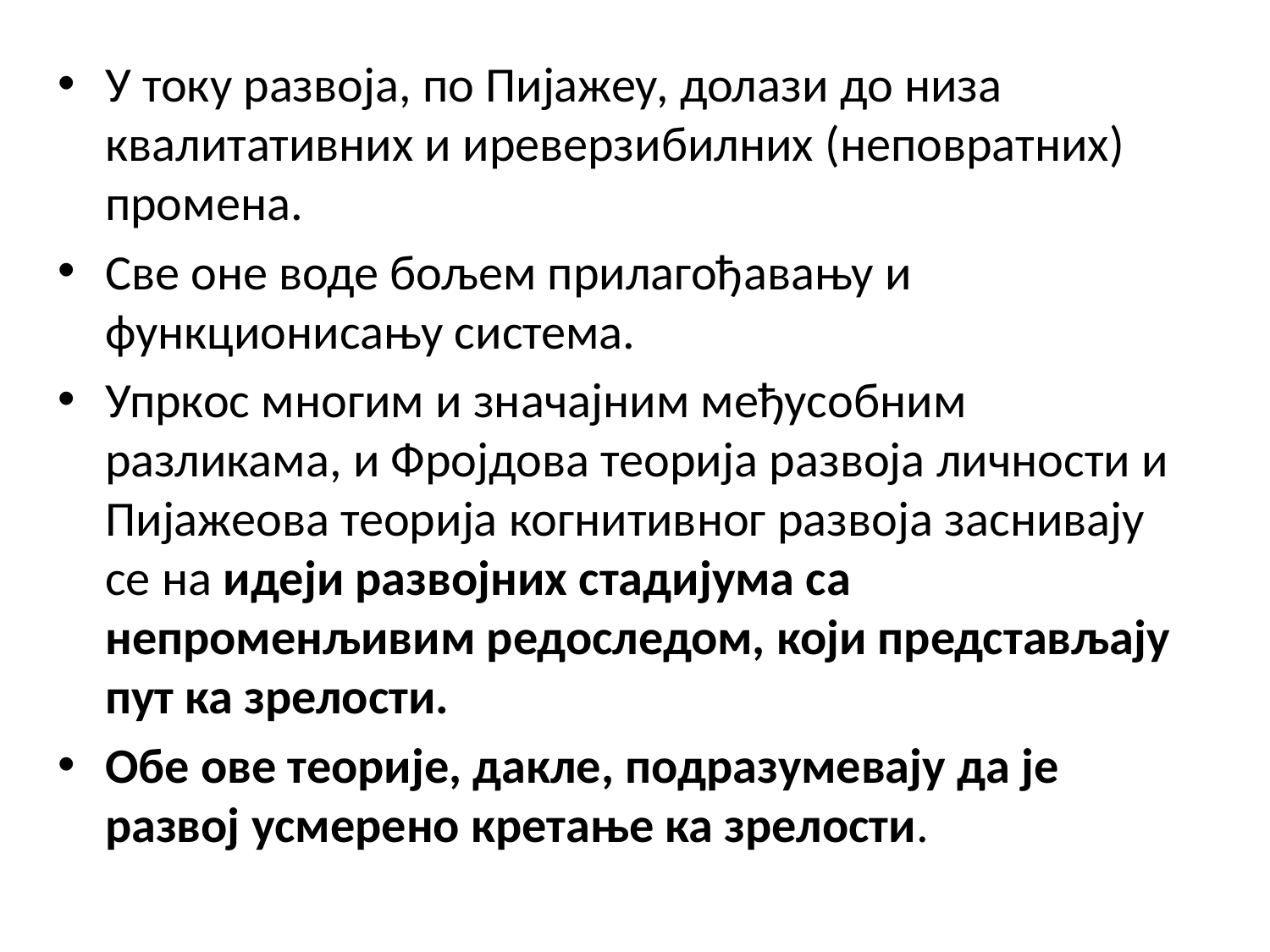

У току развоја, по Пијажеу, долази до низа квалитативних и иреверзибилних (неповратних) промена.
Све оне воде бољем прилагођавању и функционисању система.
Упркос многим и значајним међусобним разликама, и Фројдова теорија развоја личности и Пијажеова теорија когнитивног развоја заснивају се на идеји развојних стадијума са непроменљивим редоследом, који представљају пут ка зрелости.
Обе ове теорије, дакле, подразумевају да је развој усмерено кретање ка зрелости.